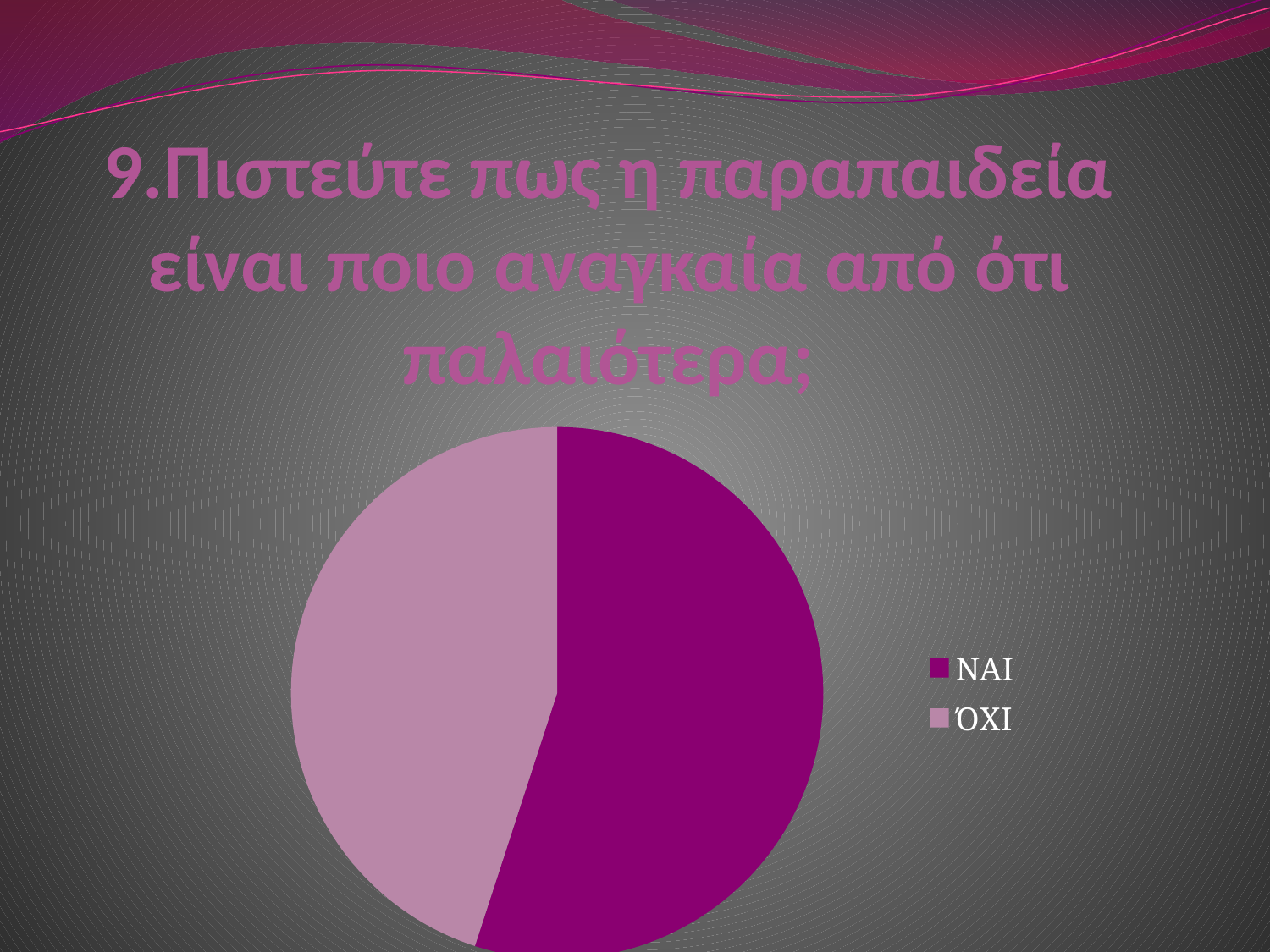

# 9.Πιστεύτε πως η παραπαιδεία είναι ποιο αναγκαία από ότι παλαιότερα;

### Chart

| Category | Πωλήσεις |
|---|---|
| ΝΑΙ | 0.55 |
| ΌΧΙ | 0.45 |